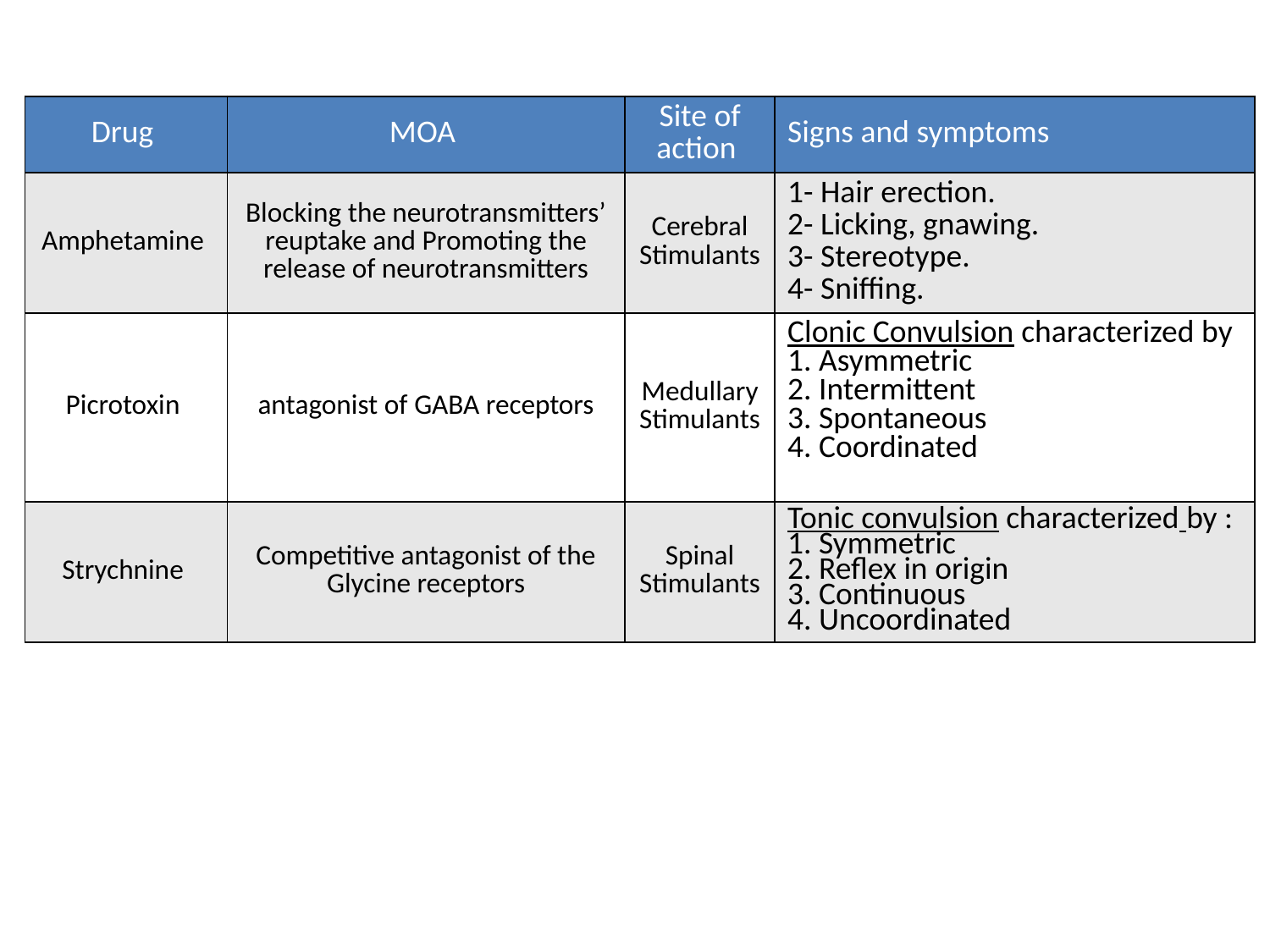

| Drug | MOA | Site of action | Signs and symptoms |
| --- | --- | --- | --- |
| Amphetamine | Blocking the neurotransmitters’ reuptake and Promoting the release of neurotransmitters | Cerebral Stimulants | 1- Hair erection. 2- Licking, gnawing. 3- Stereotype. 4- Sniffing. |
| Picrotoxin | antagonist of GABA receptors | Medullary Stimulants | Clonic Convulsion characterized by 1. Asymmetric 2. Intermittent 3. Spontaneous 4. Coordinated |
| Strychnine | Competitive antagonist of the Glycine receptors | Spinal Stimulants | Tonic convulsion characterized by : 1. Symmetric 2. Reflex in origin 3. Continuous 4. Uncoordinated |